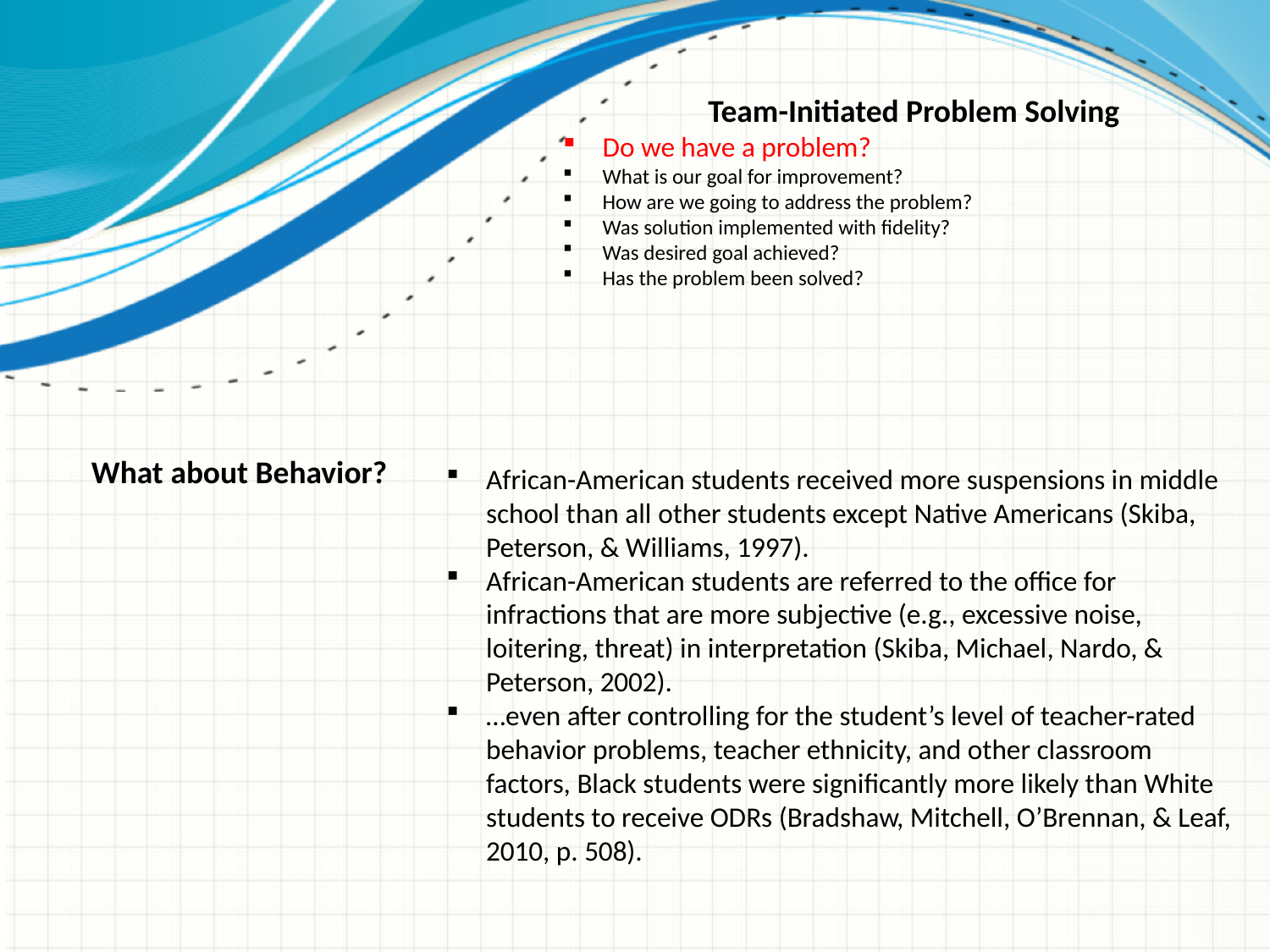

Team-Initiated Problem Solving
Do we have a problem?
What is our goal for improvement?
How are we going to address the problem?
Was solution implemented with fidelity?
Was desired goal achieved?
Has the problem been solved?
What about Behavior?
African-American students received more suspensions in middle school than all other students except Native Americans (Skiba, Peterson, & Williams, 1997).
African-American students are referred to the office for infractions that are more subjective (e.g., excessive noise, loitering, threat) in interpretation (Skiba, Michael, Nardo, & Peterson, 2002).
…even after controlling for the student’s level of teacher-rated behavior problems, teacher ethnicity, and other classroom factors, Black students were significantly more likely than White students to receive ODRs (Bradshaw, Mitchell, O’Brennan, & Leaf, 2010, p. 508).